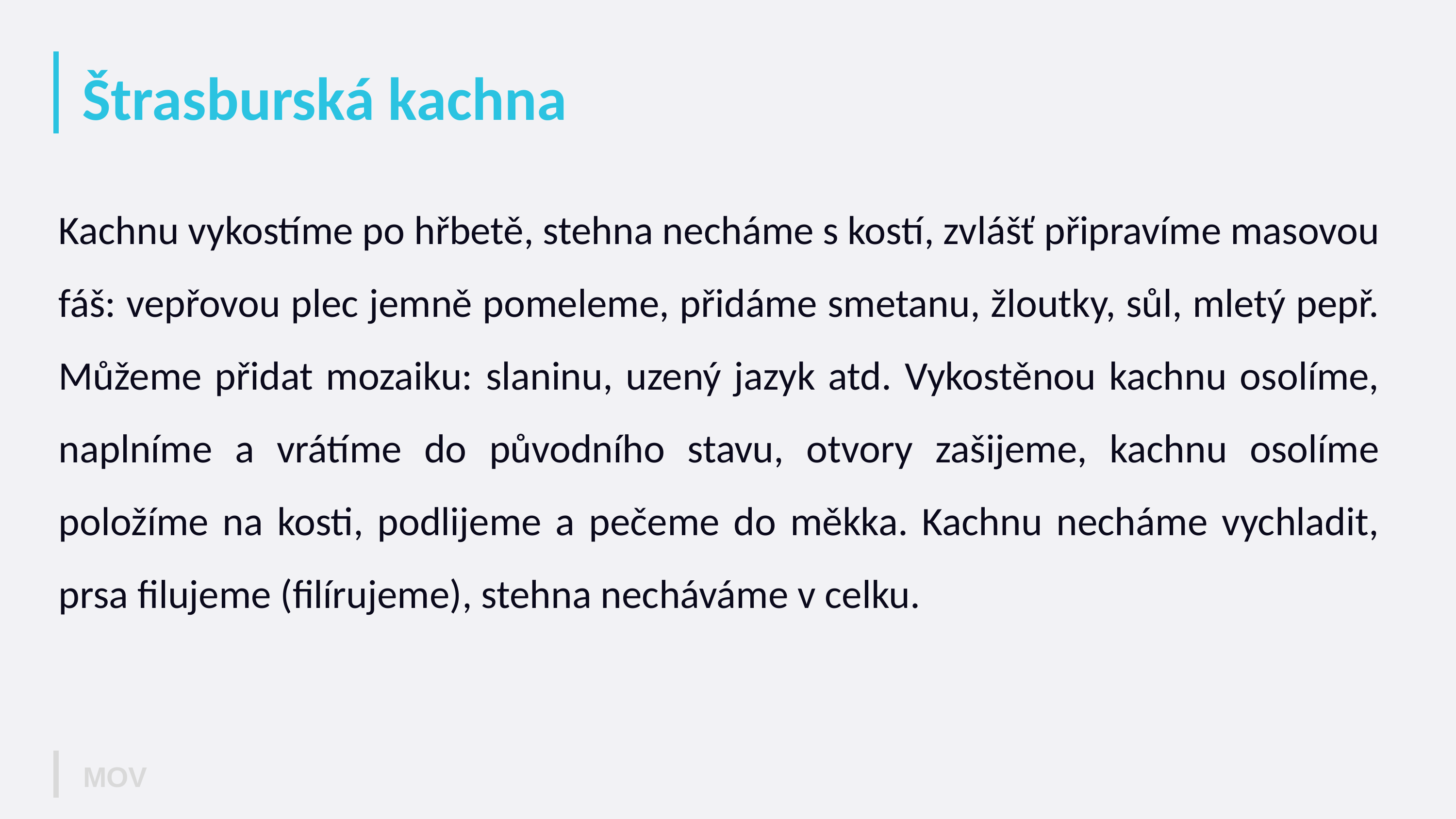

# Štrasburská kachna
Kachnu vykostíme po hřbetě, stehna necháme s kostí, zvlášť připravíme masovou fáš: vepřovou plec jemně pomeleme, přidáme smetanu, žloutky, sůl, mletý pepř. Můžeme přidat mozaiku: slaninu, uzený jazyk atd. Vykostěnou kachnu osolíme, naplníme a vrátíme do původního stavu, otvory zašijeme, kachnu osolíme položíme na kosti, podlijeme a pečeme do měkka. Kachnu necháme vychladit, prsa filujeme (filírujeme), stehna necháváme v celku.